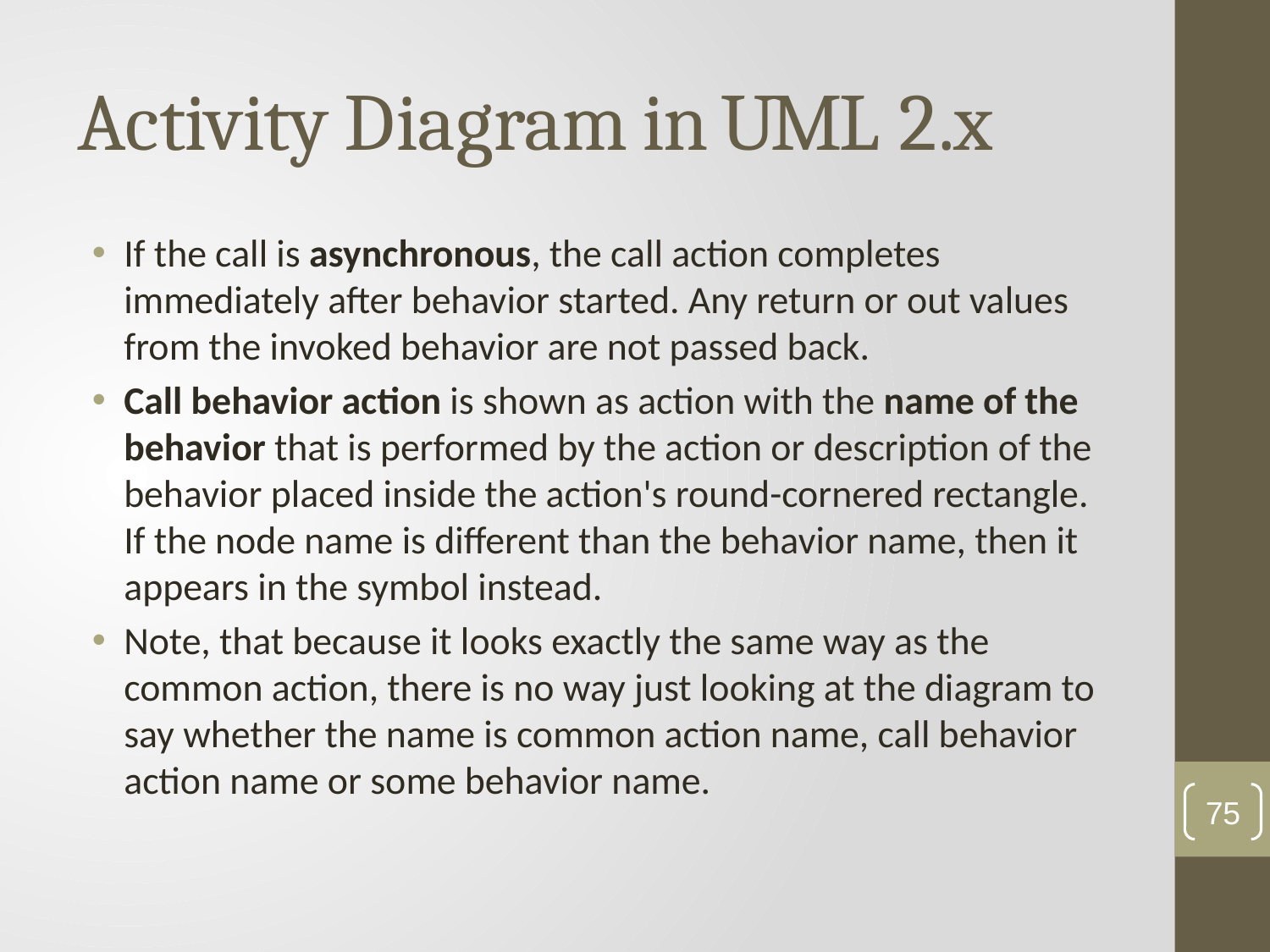

# Activity Diagram in UML 2.x
If the call is asynchronous, the call action completes immediately after behavior started. Any return or out values from the invoked behavior are not passed back.
Call behavior action is shown as action with the name of the behavior that is performed by the action or description of the behavior placed inside the action's round-cornered rectangle. If the node name is different than the behavior name, then it appears in the symbol instead.
Note, that because it looks exactly the same way as the common action, there is no way just looking at the diagram to say whether the name is common action name, call behavior action name or some behavior name.
75